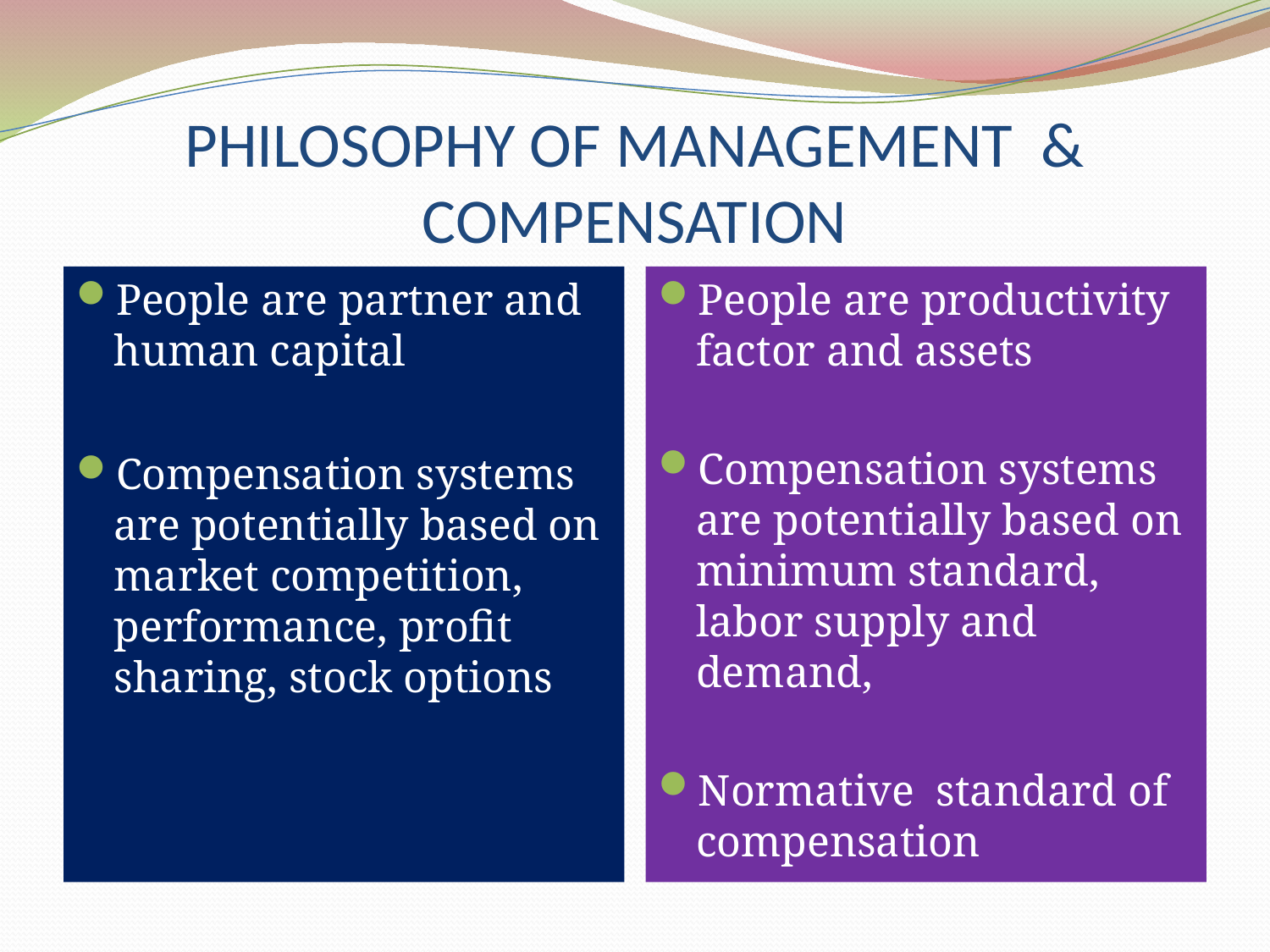

# PHILOSOPHY OF MANAGEMENT  &  COMPENSATION
People are partner and  human capital

Compensation systems are potentially based on market competition, performance, profit sharing, stock options

People are productivity factor and assets

Compensation systems are potentially based on minimum standard, labor supply and demand,

Normative  standard of compensation